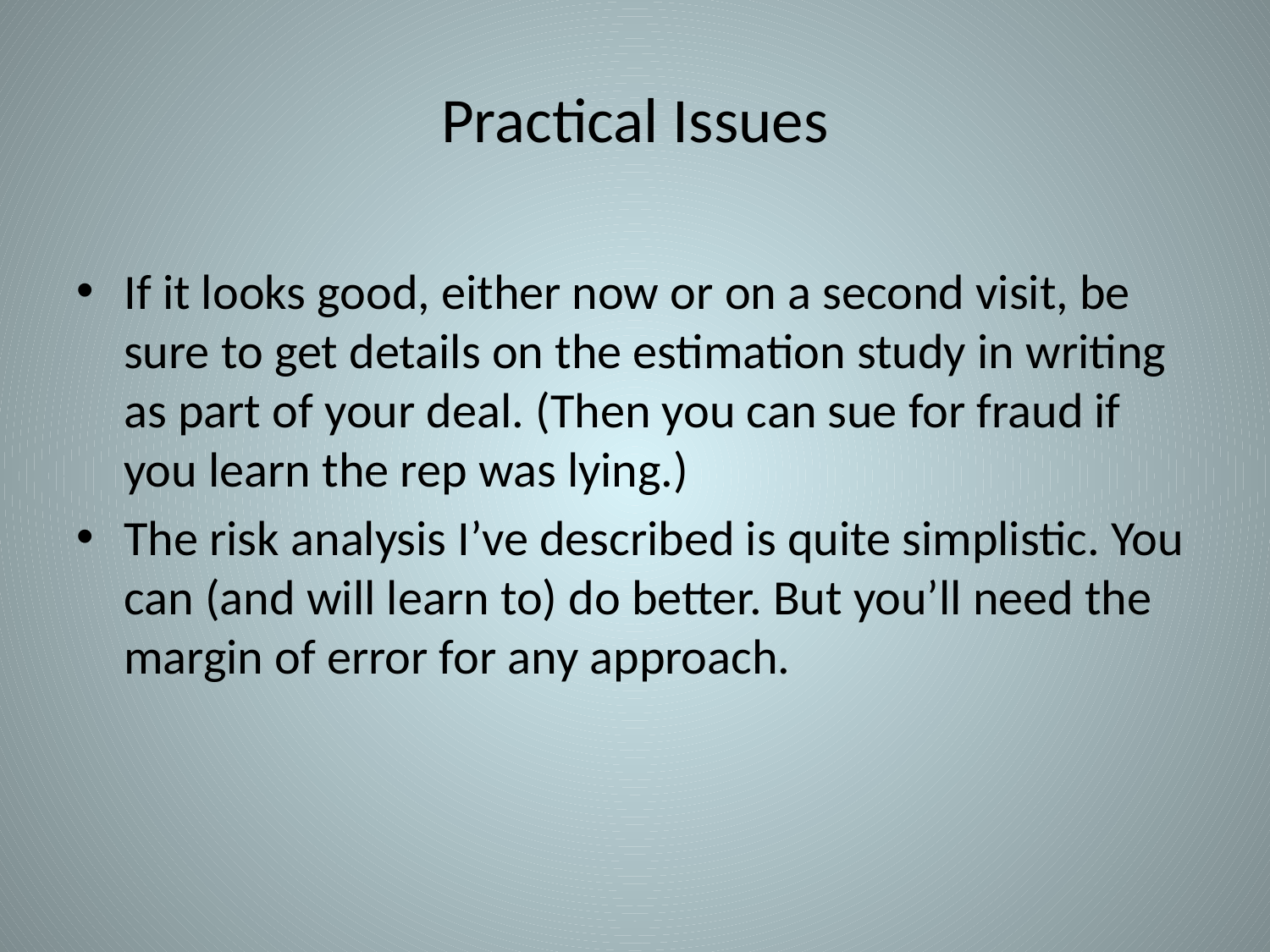

# Practical Issues
If it looks good, either now or on a second visit, be sure to get details on the estimation study in writing as part of your deal. (Then you can sue for fraud if you learn the rep was lying.)
The risk analysis I’ve described is quite simplistic. You can (and will learn to) do better. But you’ll need the margin of error for any approach.